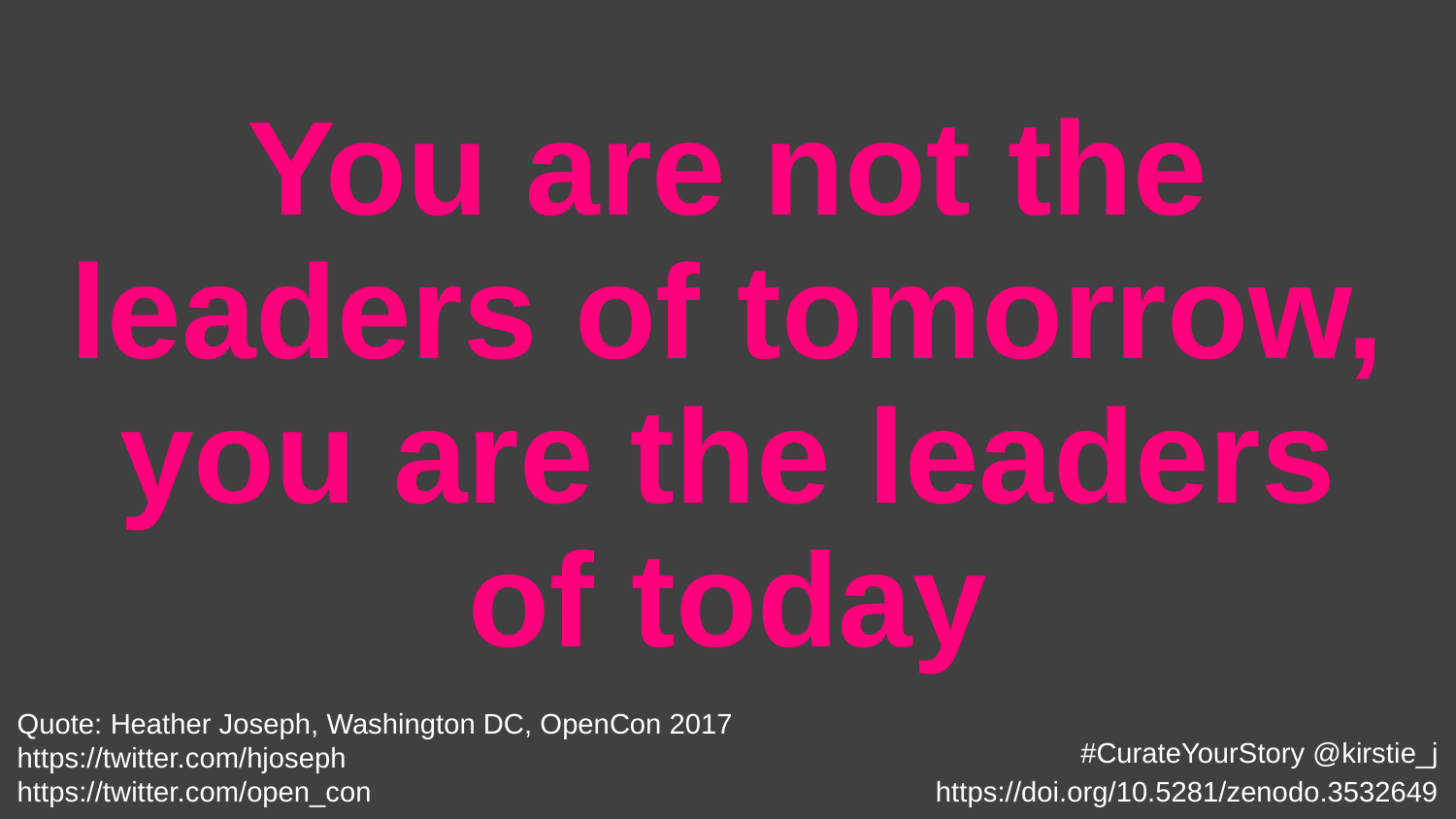

You are not the leaders of tomorrow, you are the leaders of today
#CurateYourStory @kirstie_j
https://doi.org/10.5281/zenodo.3532649
Quote: Heather Joseph, Washington DC, OpenCon 2017
https://twitter.com/hjoseph
https://twitter.com/open_con